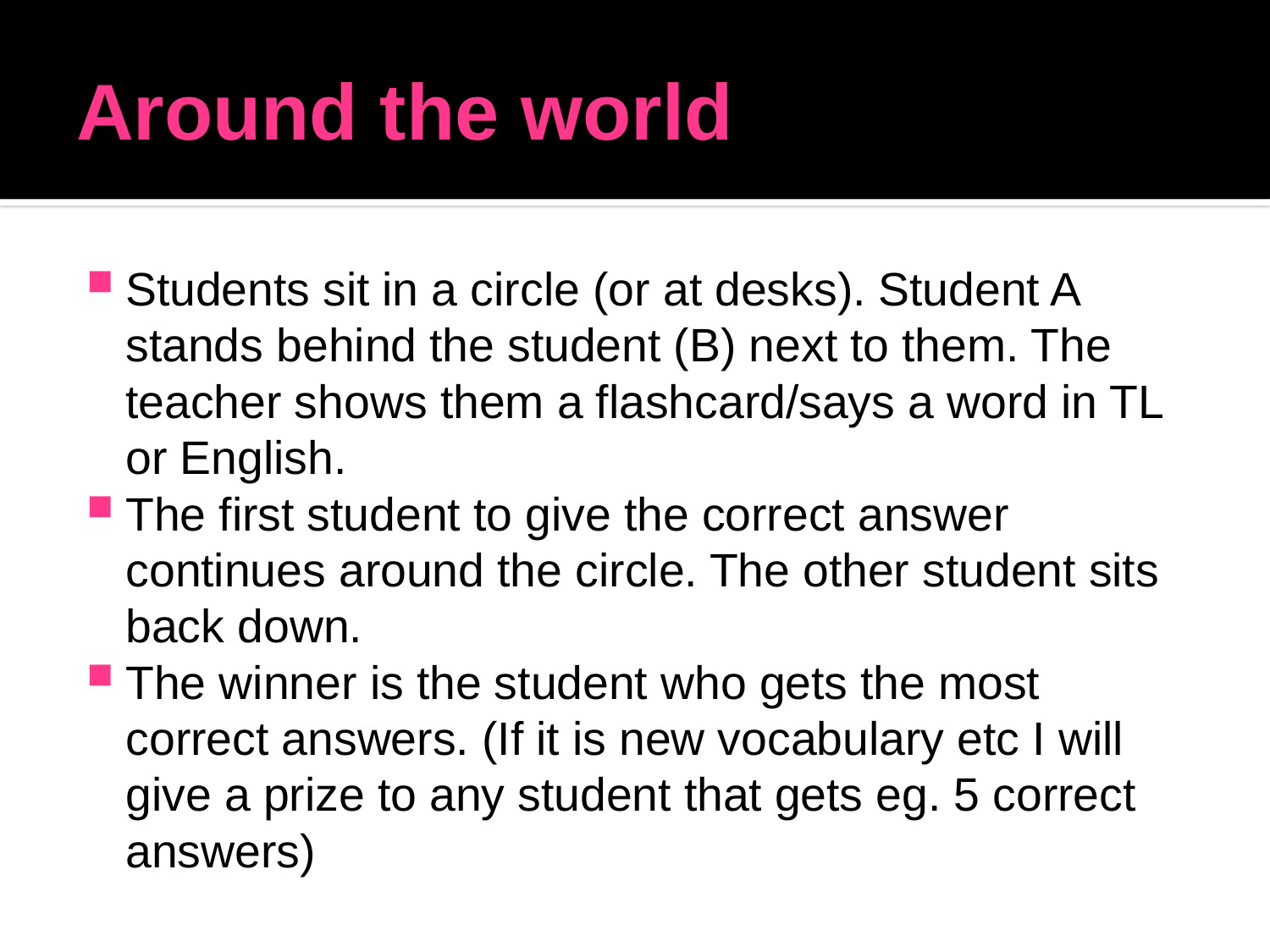

# Around the world
Students sit in a circle (or at desks). Student A stands behind the student (B) next to them. The teacher shows them a flashcard/says a word in TL or English.
The first student to give the correct answer continues around the circle. The other student sits back down.
The winner is the student who gets the most correct answers. (If it is new vocabulary etc I will give a prize to any student that gets eg. 5 correct answers)